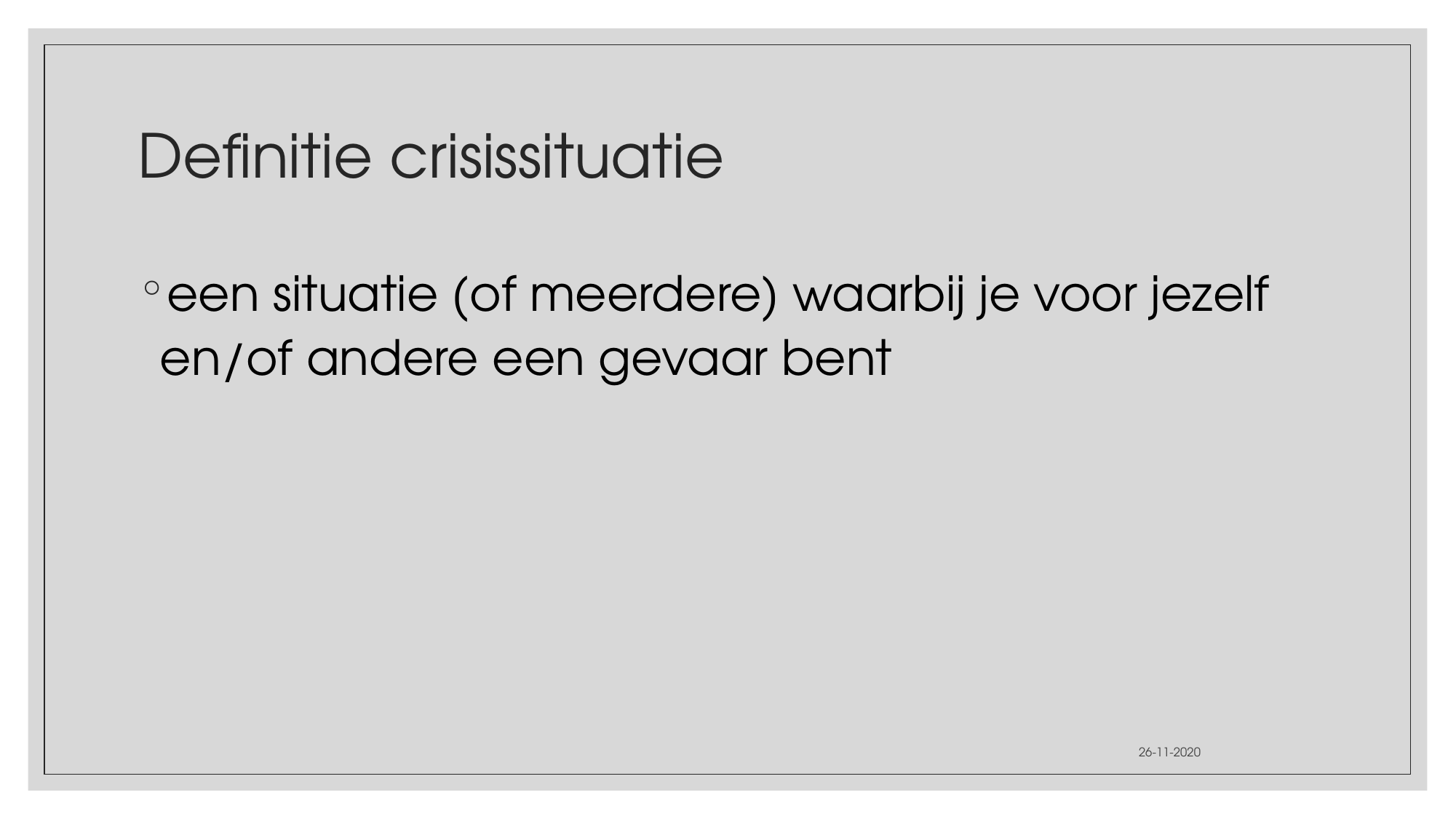

# Definitie crisissituatie
een situatie (of meerdere) waarbij je voor jezelf en/of andere een gevaar bent

26-11-2020